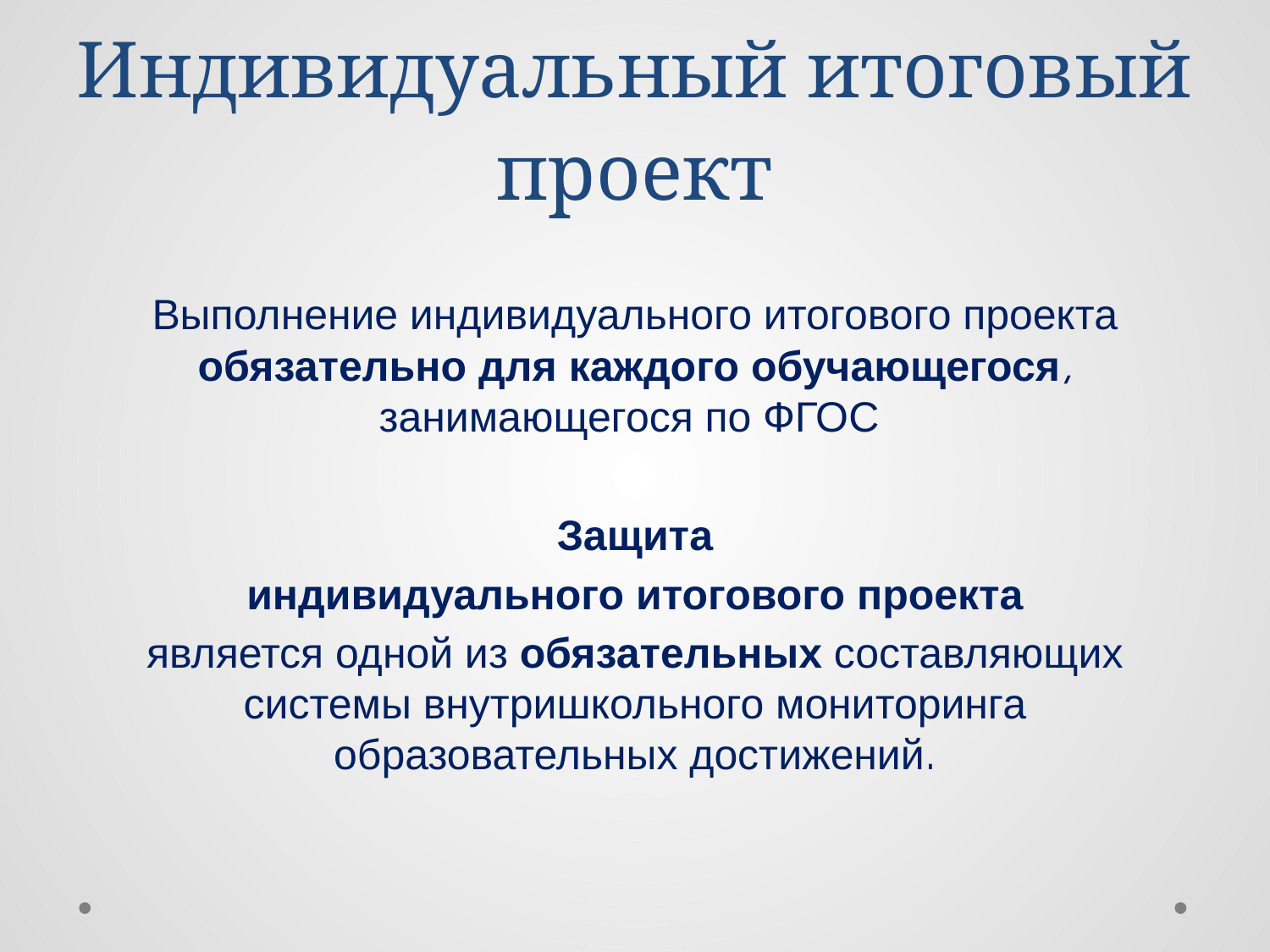

# Индивидуальный итоговый проект

Выполнение индивидуального итогового проекта обязательно для каждого обучающегося, занимающегося по ФГОС

Защита
 индивидуального итогового проекта
является одной из обязательных составляющих системы внутришкольного мониторинга образовательных достижений.